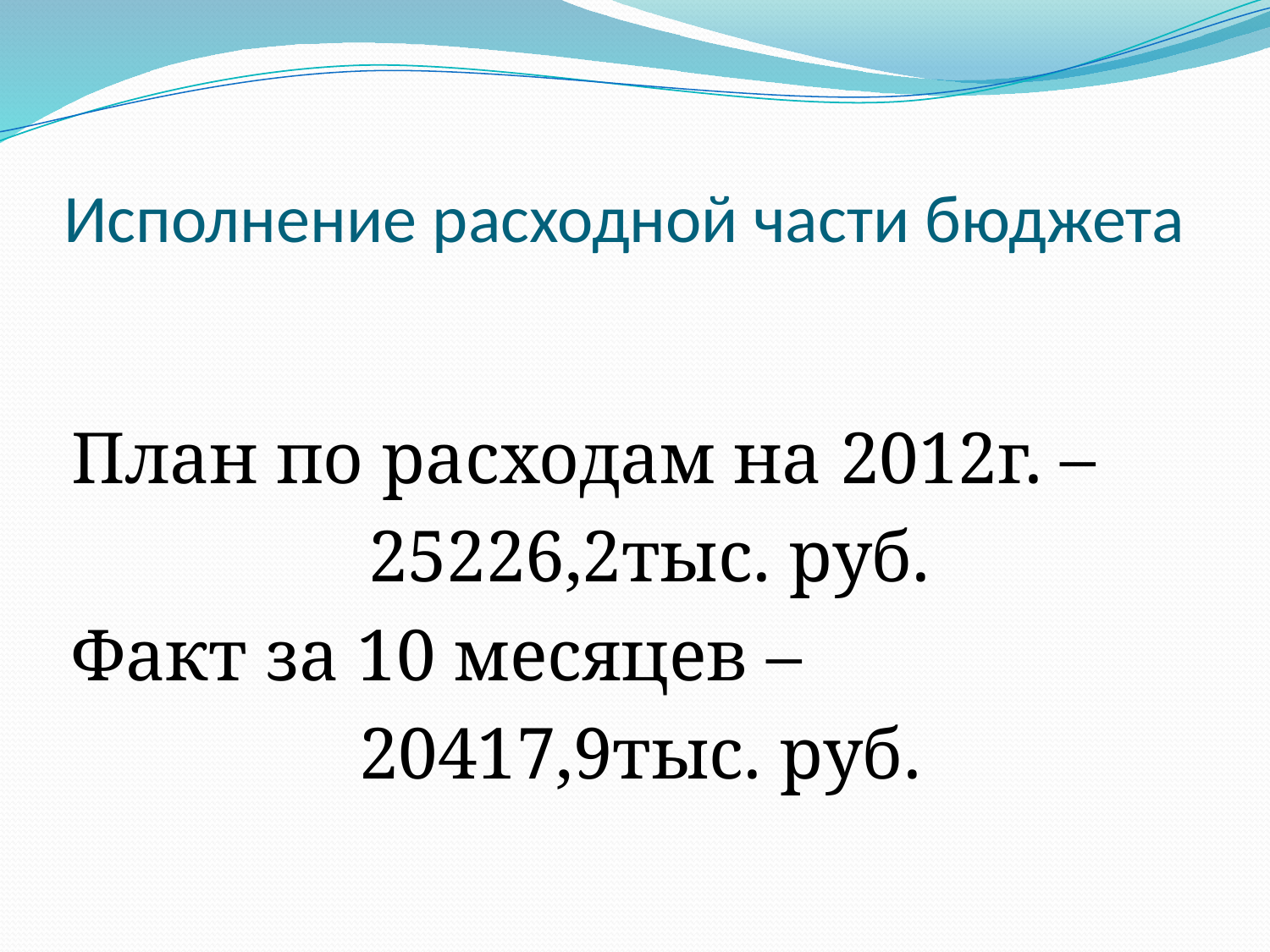

# Исполнение расходной части бюджета
План по расходам на 2012г. –
  25226,2тыс. руб.
Факт за 10 месяцев –
 20417,9тыс. руб.